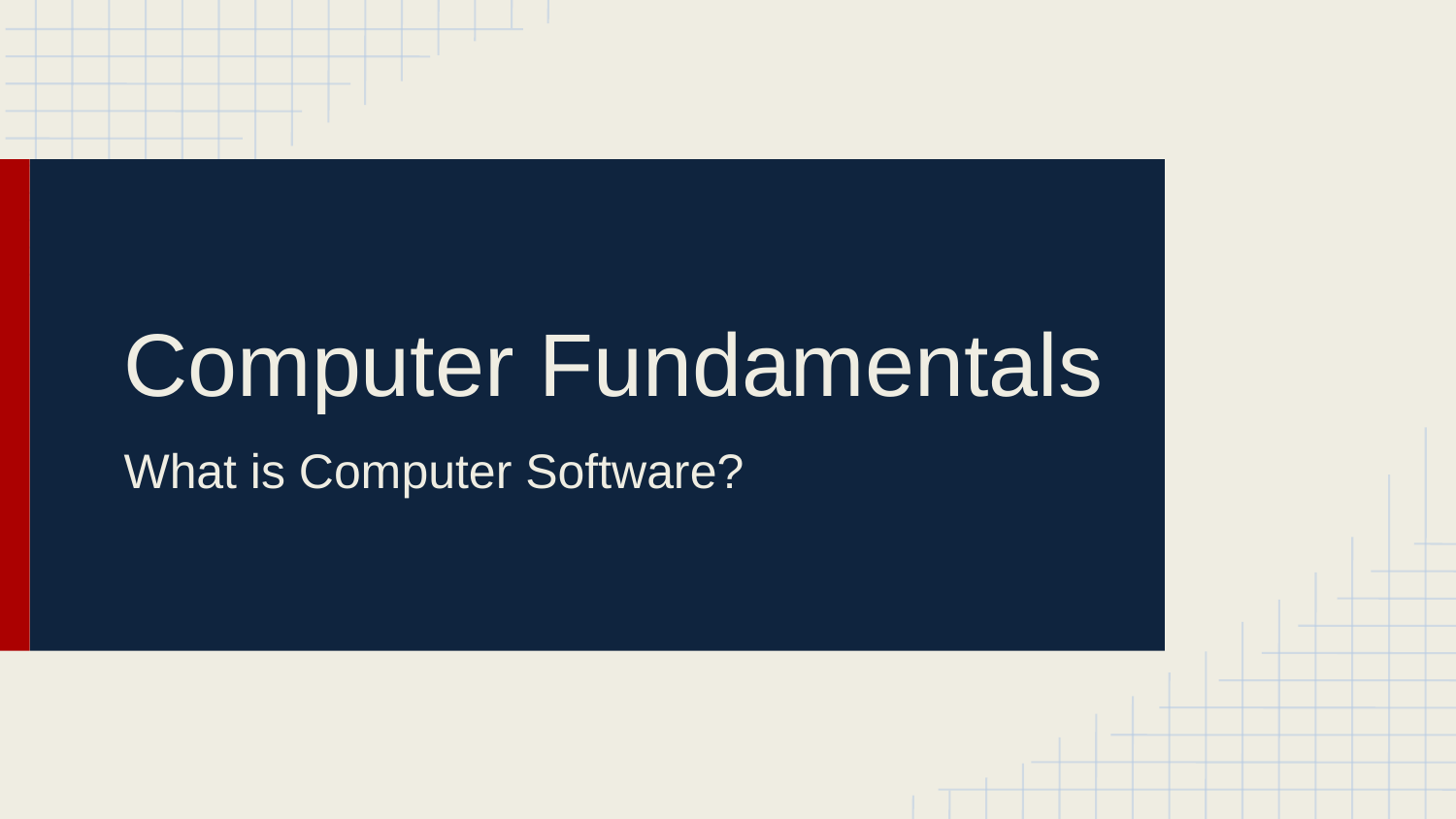

# Computer Fundamentals
What is Computer Software?